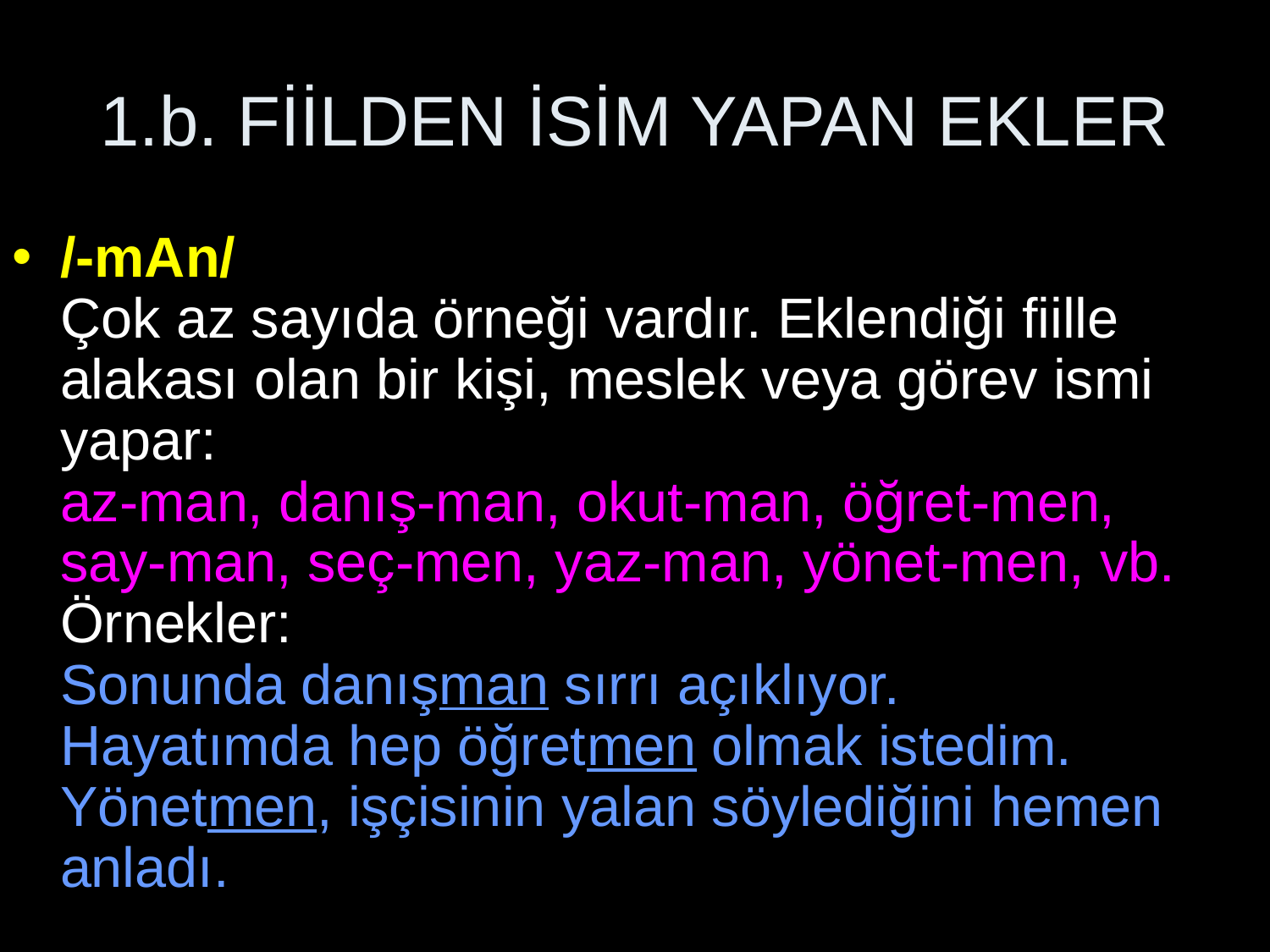

# 1.b. FİİLDEN İSİM YAPAN EKLER
/-mAn/
Çok az sayıda örneği vardır. Eklendiği fiille alakası olan bir kişi, meslek veya görev ismi yapar:
az-man, danış-man, okut-man, öğret-men,
say-man, seç-men, yaz-man, yönet-men, vb.
Örnekler:
Sonunda danışman sırrı açıklıyor.
Hayatımda hep öğretmen olmak istedim.
Yönetmen, işçisinin yalan söylediğini hemen anladı.